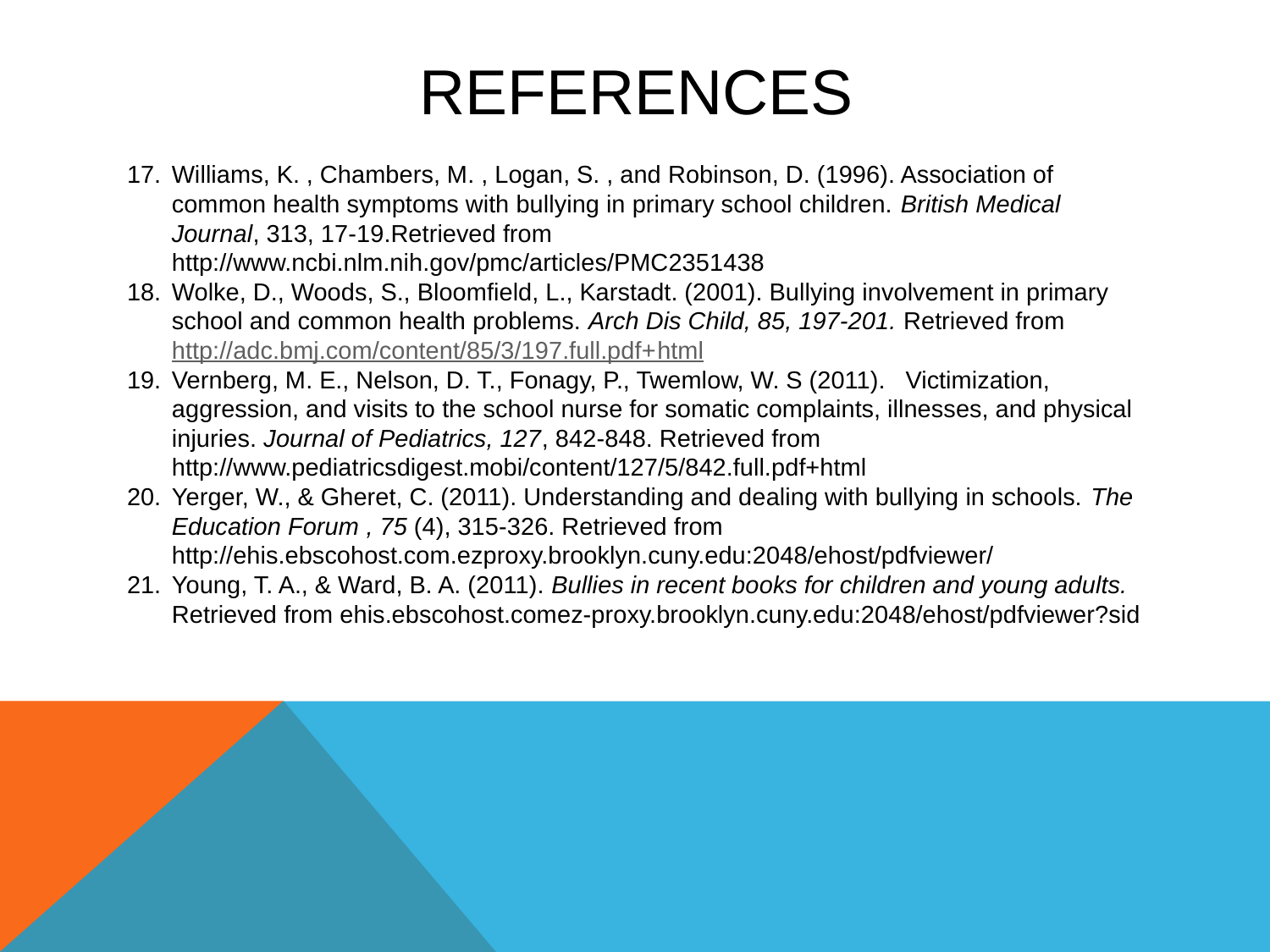

# References
Williams, K. , Chambers, M. , Logan, S. , and Robinson, D. (1996). Association of common health symptoms with bullying in primary school children. British Medical Journal, 313, 17-19.Retrieved from http://www.ncbi.nlm.nih.gov/pmc/articles/PMC2351438
Wolke, D., Woods, S., Bloomfield, L., Karstadt. (2001). Bullying involvement in primary school and common health problems. Arch Dis Child, 85, 197-201. Retrieved from http://adc.bmj.com/content/85/3/197.full.pdf+html
Vernberg, M. E., Nelson, D. T., Fonagy, P., Twemlow, W. S (2011).   Victimization, aggression, and visits to the school nurse for somatic complaints, illnesses, and physical injuries. Journal of Pediatrics, 127, 842-848. Retrieved from http://www.pediatricsdigest.mobi/content/127/5/842.full.pdf+html
Yerger, W., & Gheret, C. (2011). Understanding and dealing with bullying in schools. The Education Forum , 75 (4), 315-326. Retrieved from http://ehis.ebscohost.com.ezproxy.brooklyn.cuny.edu:2048/ehost/pdfviewer/
Young, T. A., & Ward, B. A. (2011). Bullies in recent books for children and young adults. Retrieved from ehis.ebscohost.comez-proxy.brooklyn.cuny.edu:2048/ehost/pdfviewer?sid